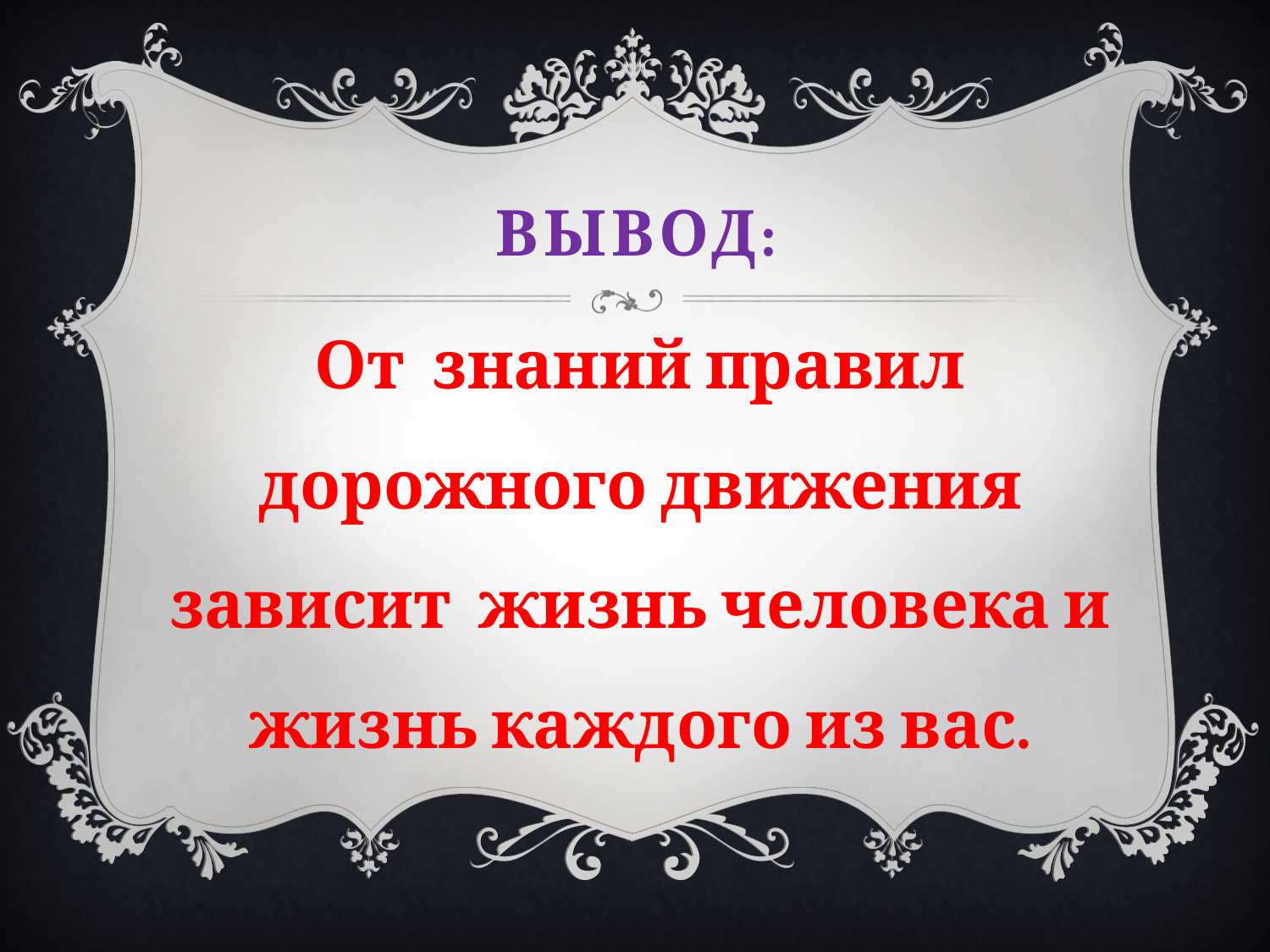

# Вывод:
От  знаний правил дорожного движения зависит  жизнь человека и жизнь каждого из вас.